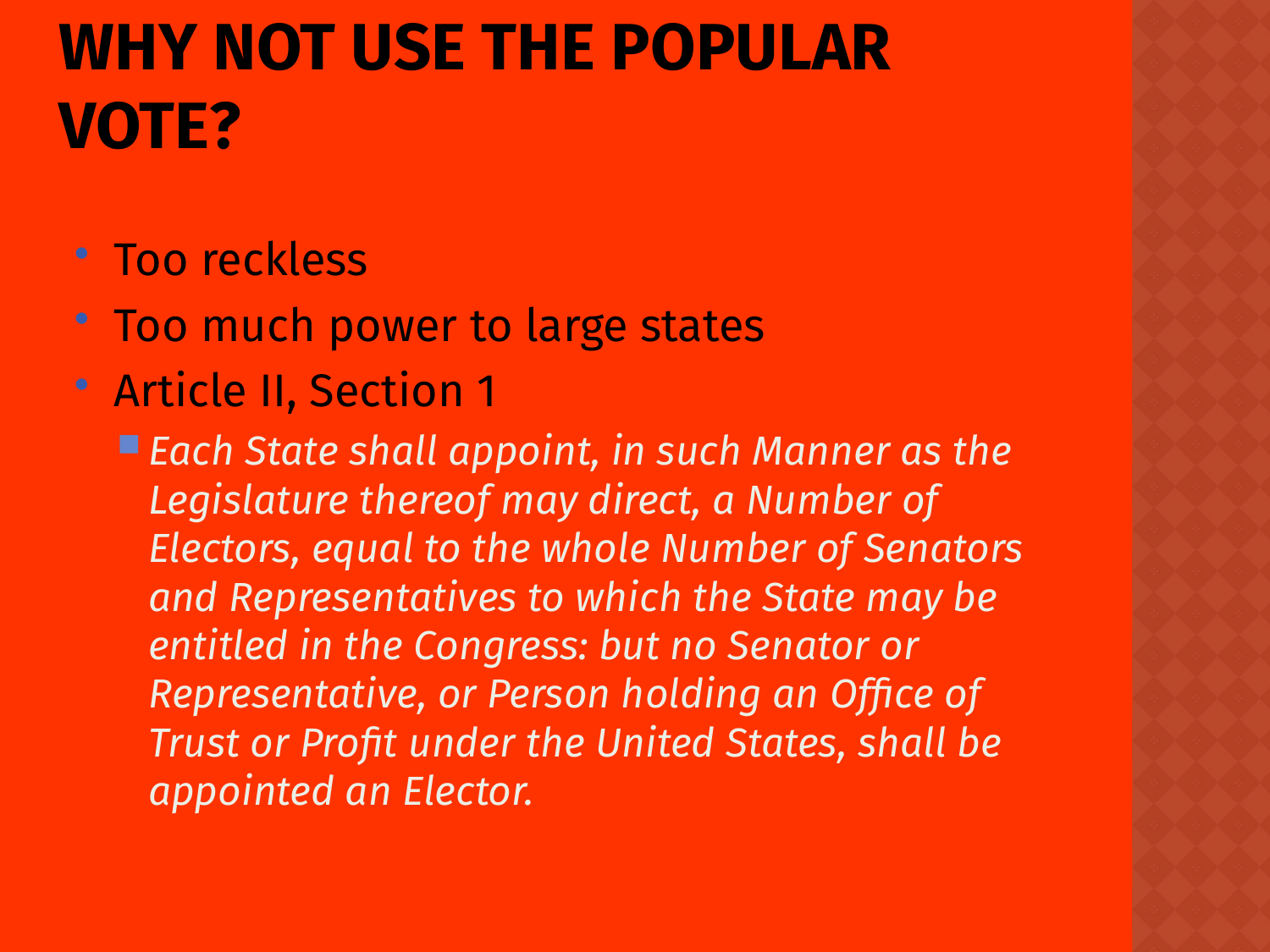

# Why not use the popular vote?
Too reckless
Too much power to large states
Article II, Section 1
Each State shall appoint, in such Manner as the Legislature thereof may direct, a Number of Electors, equal to the whole Number of Senators and Representatives to which the State may be entitled in the Congress: but no Senator or Representative, or Person holding an Office of Trust or Profit under the United States, shall be appointed an Elector.